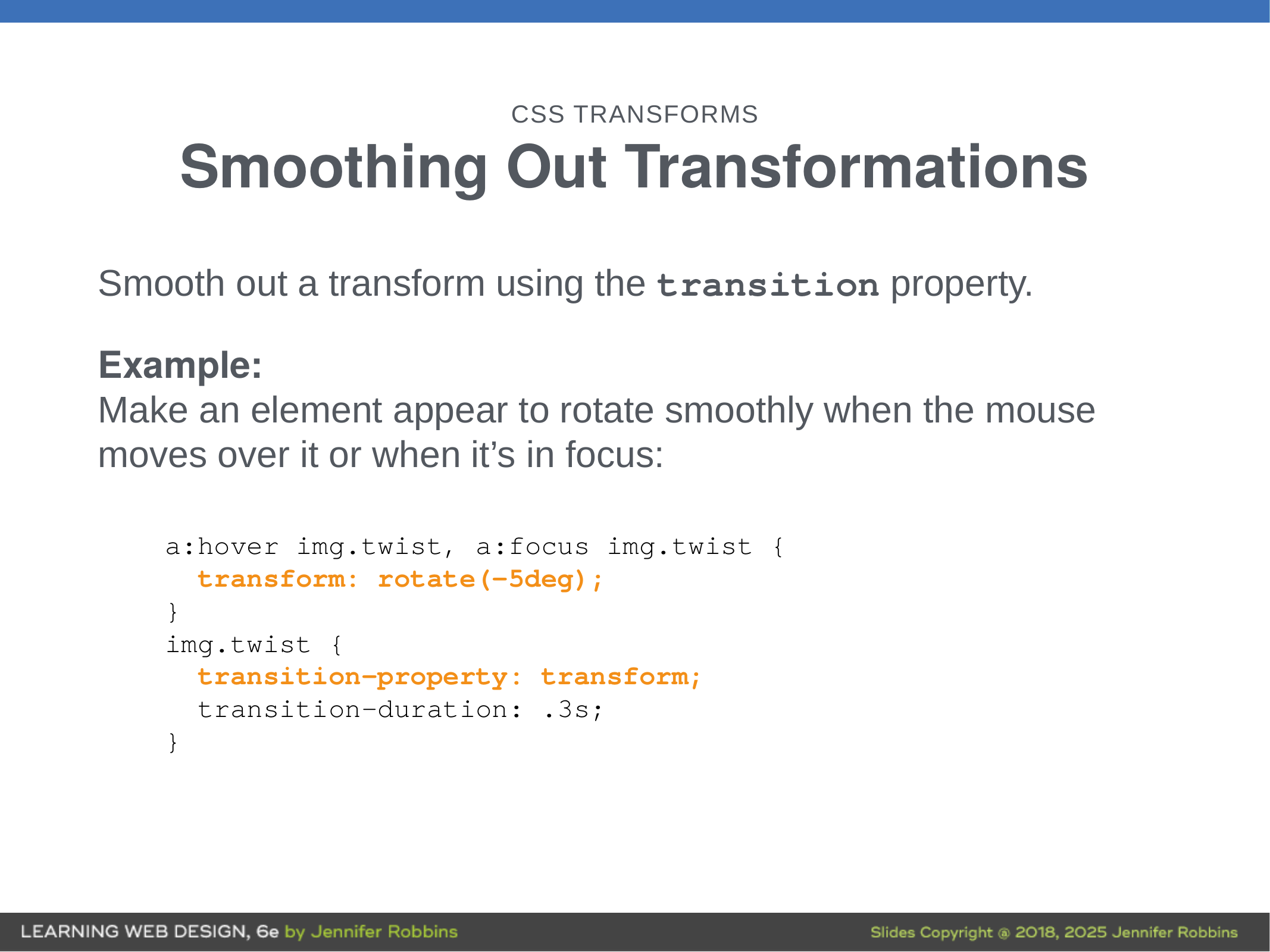

# CSS TRANSFORMS
Smoothing Out Transformations
Smooth out a transform using the transition property.
Example:
Make an element appear to rotate smoothly when the mouse moves over it or when it’s in focus:
a:hover img.twist, a:focus img.twist {
  transform: rotate(-5deg);
}
img.twist {
  transition-property: transform;
  transition-duration: .3s;
}